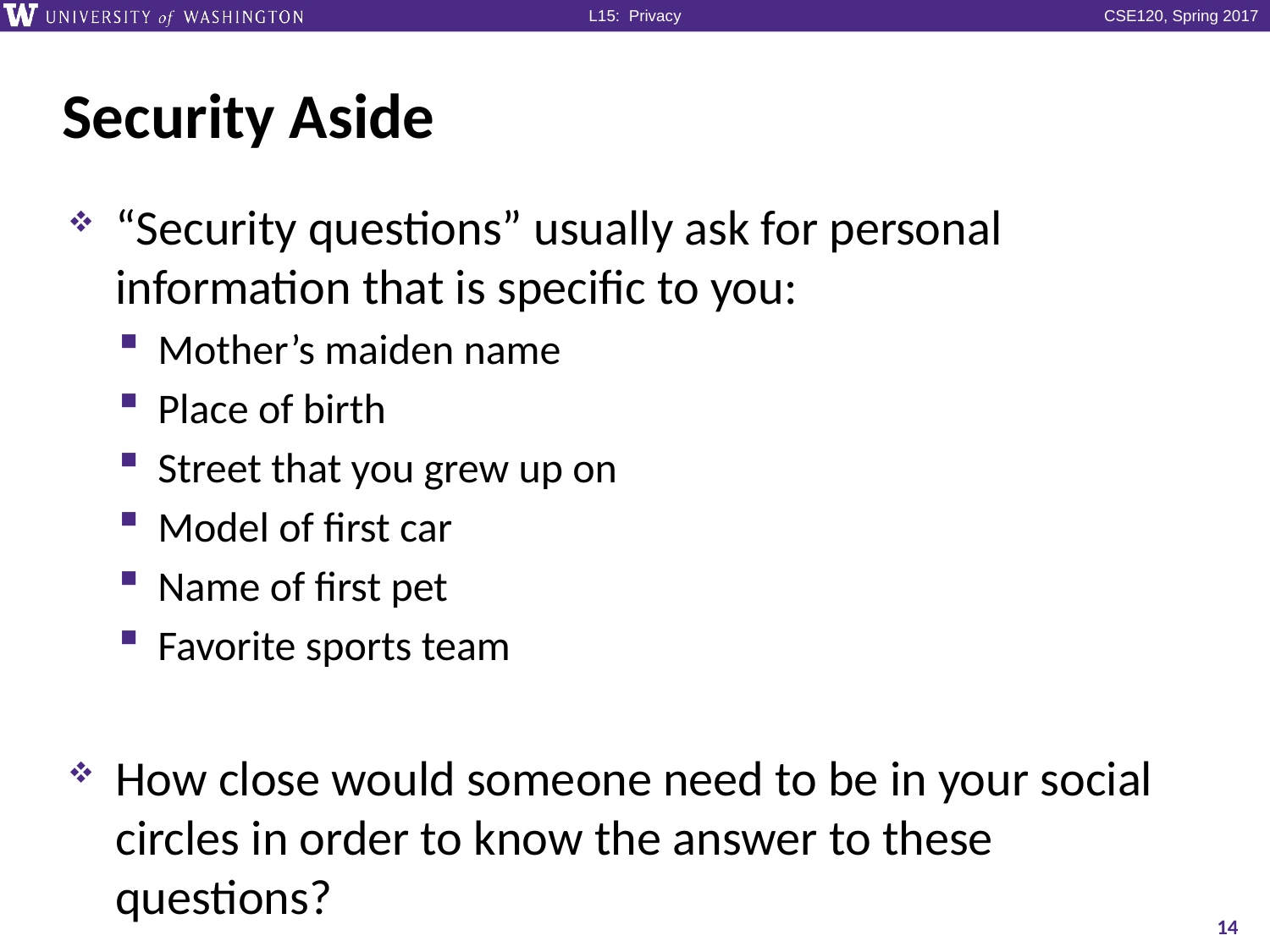

# Security Aside
“Security questions” usually ask for personal information that is specific to you:
Mother’s maiden name
Place of birth
Street that you grew up on
Model of first car
Name of first pet
Favorite sports team

How close would someone need to be in your social circles in order to know the answer to these questions?
14